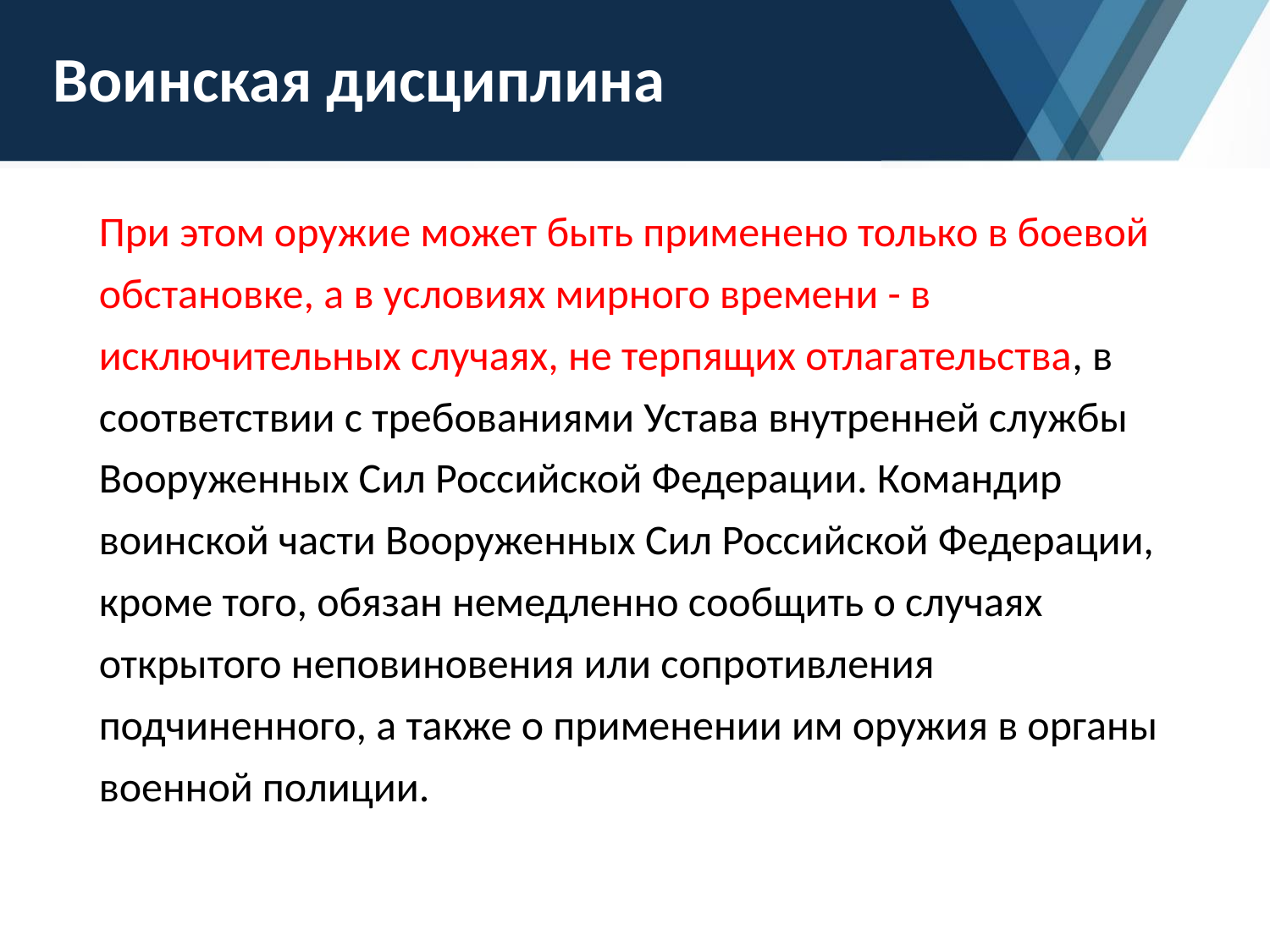

# Воинская дисциплина
При этом оружие может быть применено только в боевой обстановке, а в условиях мирного времени - в исключительных случаях, не терпящих отлагательства, в соответствии с требованиями Устава внутренней службы Вооруженных Сил Российской Федерации. Командир воинской части Вооруженных Сил Российской Федерации, кроме того, обязан немедленно сообщить о случаях открытого неповиновения или сопротивления подчиненного, а также о применении им оружия в органы военной полиции.